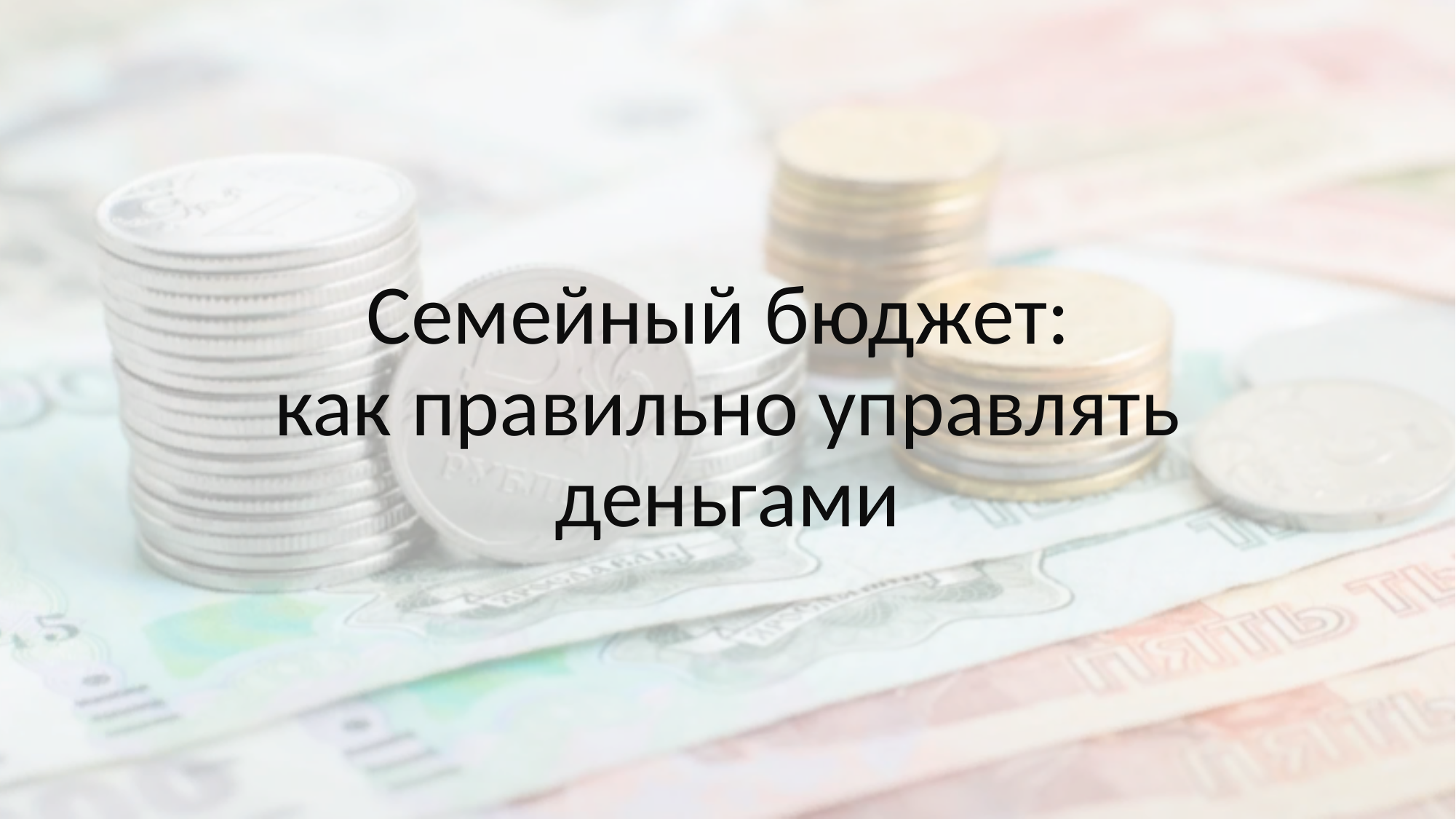

# Семейный бюджет: как правильно управлять деньгами